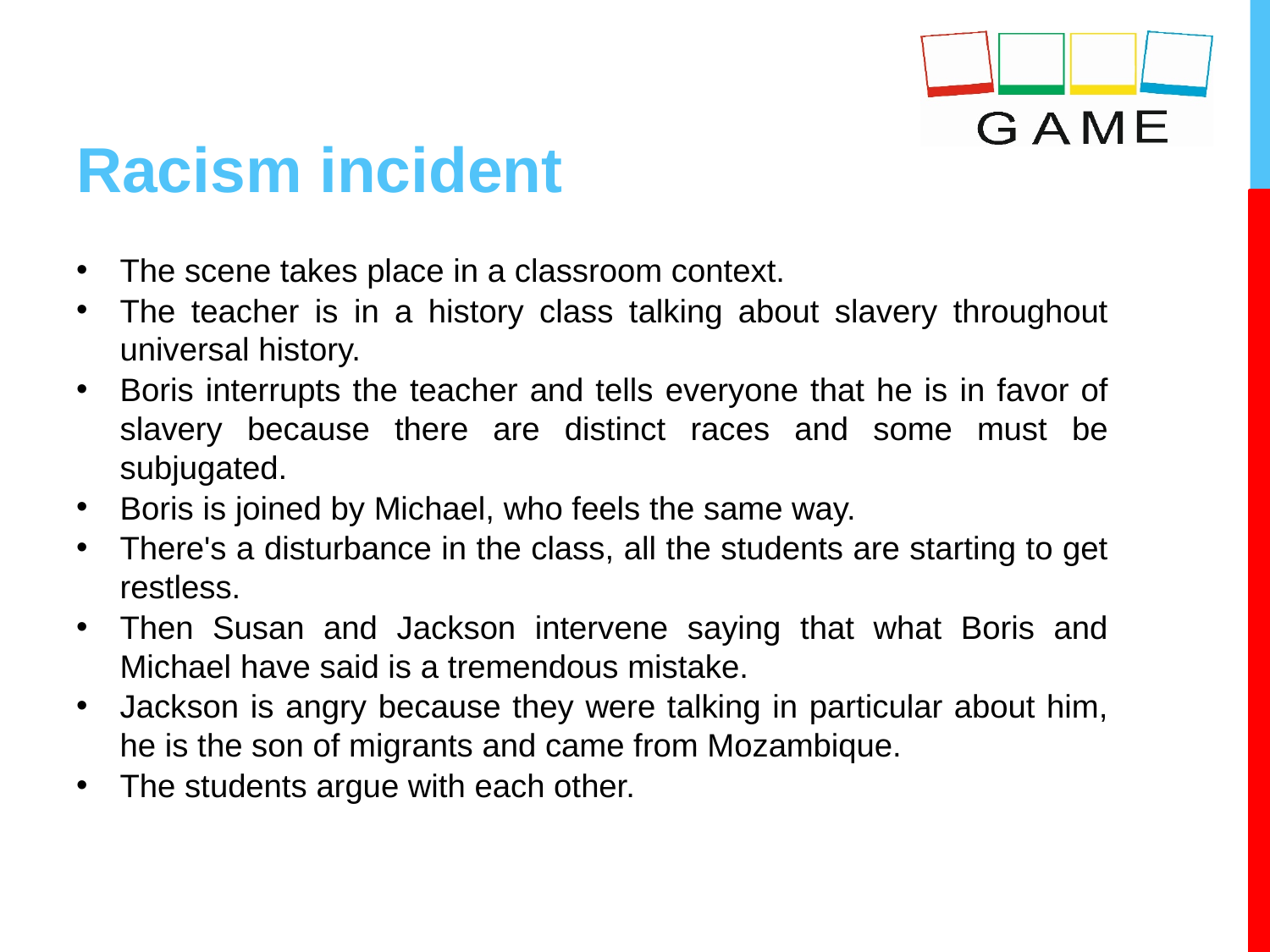

# Racism incident
The scene takes place in a classroom context.
The teacher is in a history class talking about slavery throughout universal history.
Boris interrupts the teacher and tells everyone that he is in favor of slavery because there are distinct races and some must be subjugated.
Boris is joined by Michael, who feels the same way.
There's a disturbance in the class, all the students are starting to get restless.
Then Susan and Jackson intervene saying that what Boris and Michael have said is a tremendous mistake.
Jackson is angry because they were talking in particular about him, he is the son of migrants and came from Mozambique.
The students argue with each other.